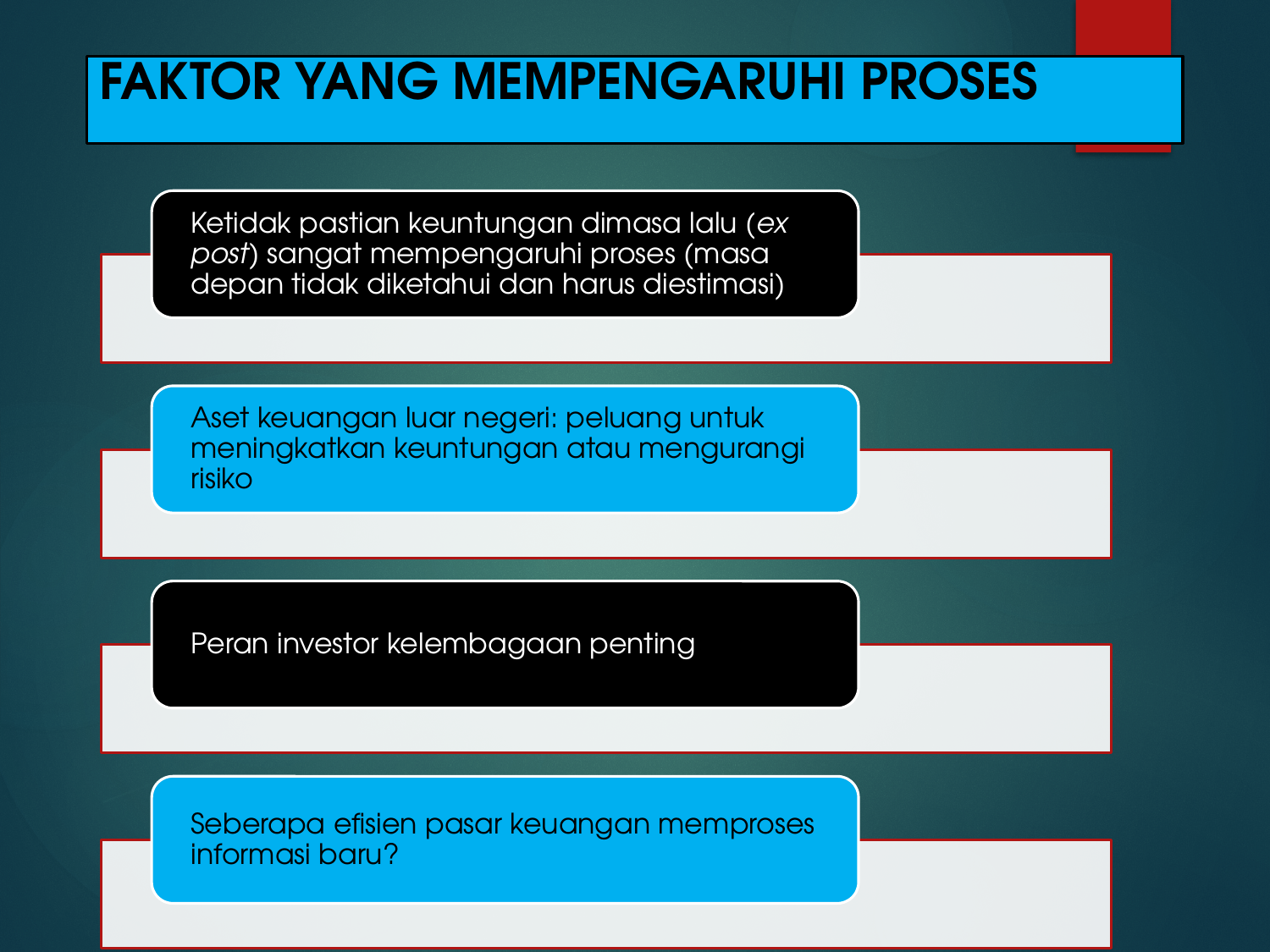

FAKTOR YANG MEMPENGARUHI PROSES
Ketidak pastian keuntungan dimasa lalu (ex post) sangat mempengaruhi proses (masa depan tidak diketahui dan harus diestimasi)
Aset keuangan luar negeri: peluang untuk meningkatkan keuntungan atau mengurangi risiko
Peran investor kelembagaan penting
Seberapa efisien pasar keuangan memproses informasi baru?